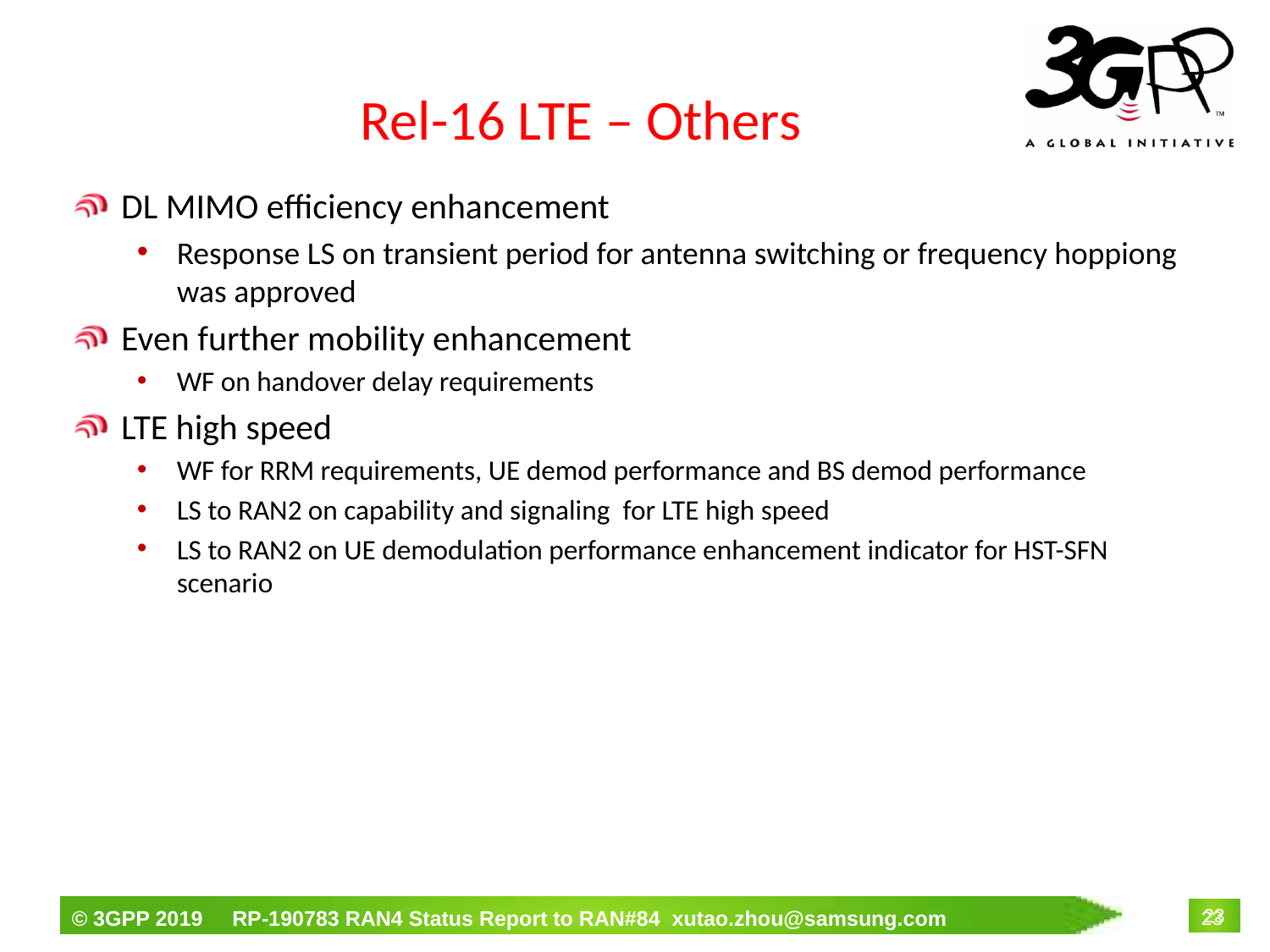

# Rel-16 LTE – Others
DL MIMO efficiency enhancement
Response LS on transient period for antenna switching or frequency hoppiong was approved
Even further mobility enhancement
WF on handover delay requirements
LTE high speed
WF for RRM requirements, UE demod performance and BS demod performance
LS to RAN2 on capability and signaling  for LTE high speed
LS to RAN2 on UE demodulation performance enhancement indicator for HST-SFN scenario

23